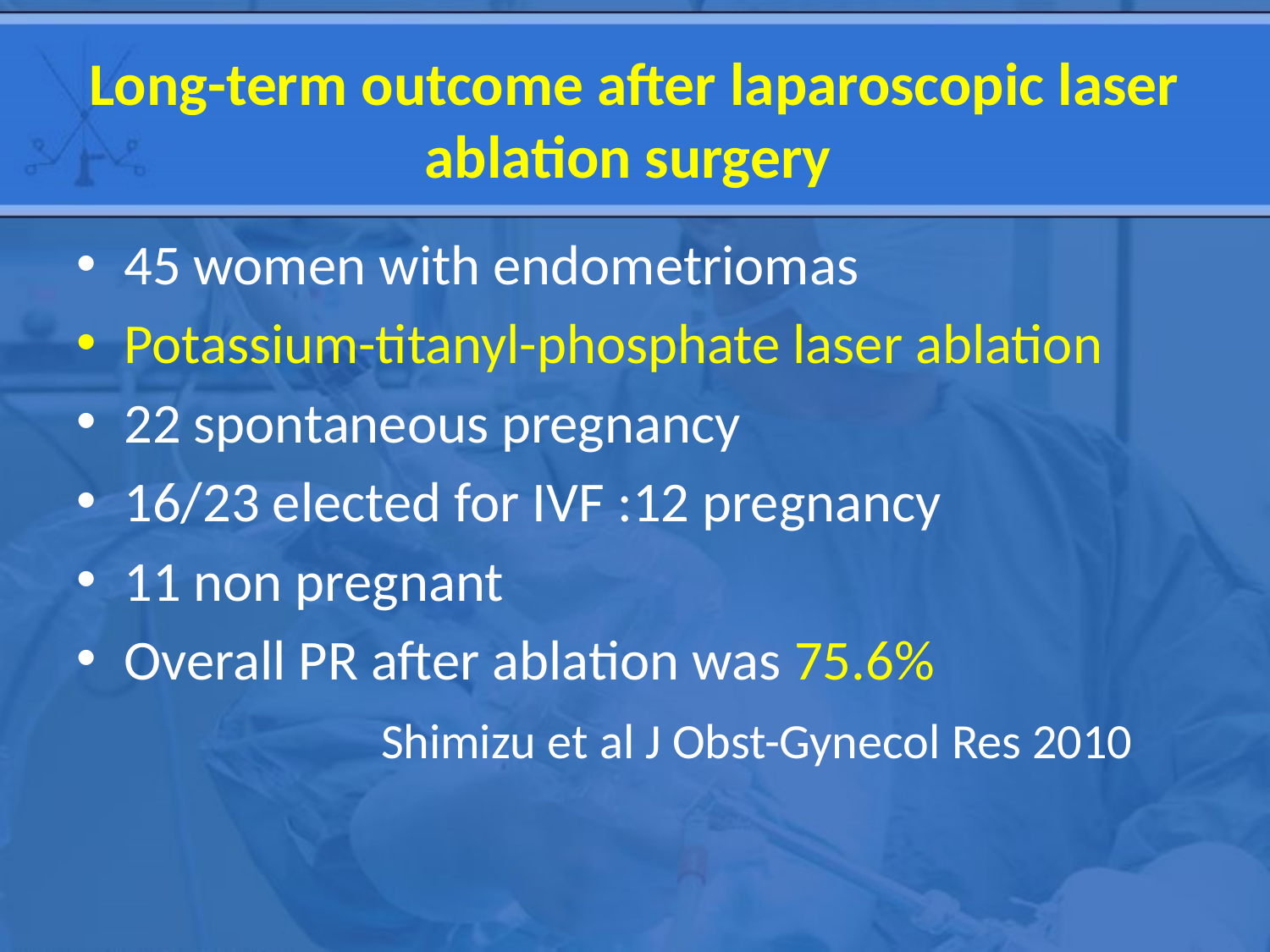

# Long-term outcome after laparoscopic laser ablation surgery
45 women with endometriomas
Potassium-titanyl-phosphate laser ablation
22 spontaneous pregnancy
16/23 elected for IVF :12 pregnancy
11 non pregnant
Overall PR after ablation was 75.6%
                        Shimizu et al J Obst-Gynecol Res 2010